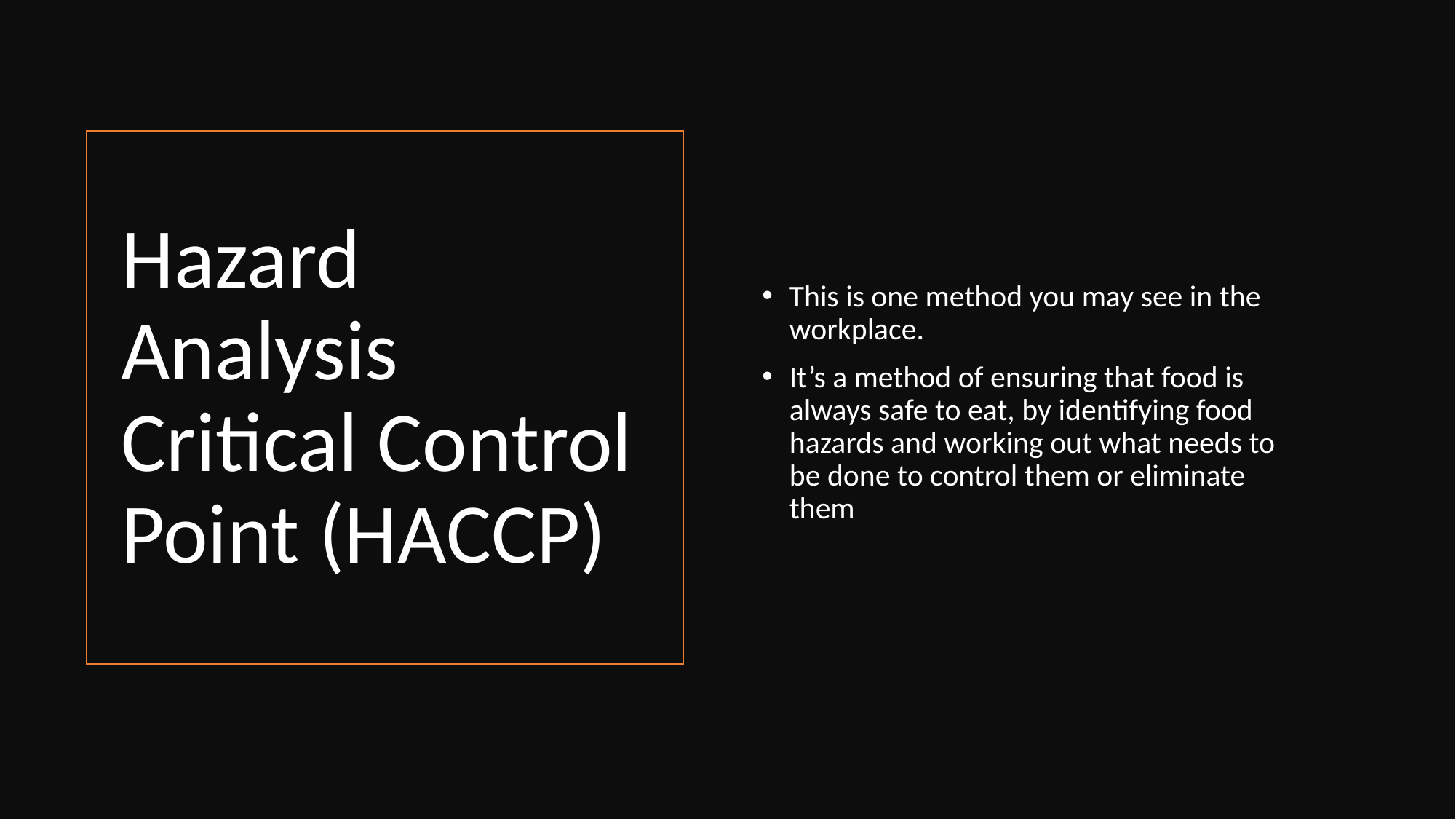

This is one method you may see in the workplace.
It’s a method of ensuring that food is always safe to eat, by identifying food hazards and working out what needs to be done to control them or eliminate them

# Hazard Analysis Critical Control Point (HACCP)